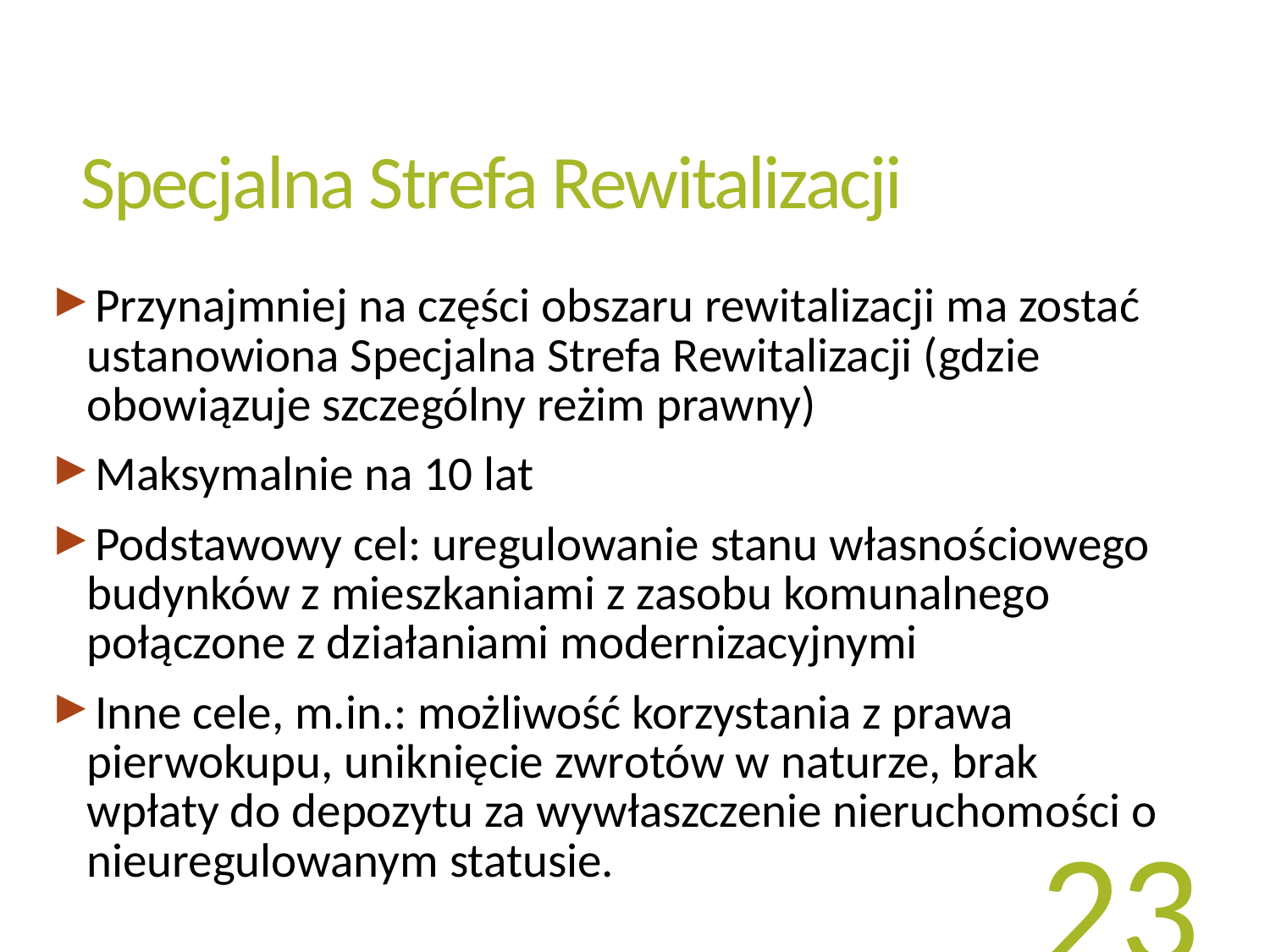

Specjalna Strefa Rewitalizacji
Przynajmniej na części obszaru rewitalizacji ma zostać ustanowiona Specjalna Strefa Rewitalizacji (gdzie obowiązuje szczególny reżim prawny)
Maksymalnie na 10 lat
Podstawowy cel: uregulowanie stanu własnościowego budynków z mieszkaniami z zasobu komunalnego połączone z działaniami modernizacyjnymi
Inne cele, m.in.: możliwość korzystania z prawa pierwokupu, uniknięcie zwrotów w naturze, brak wpłaty do depozytu za wywłaszczenie nieruchomości o nieuregulowanym statusie.
23